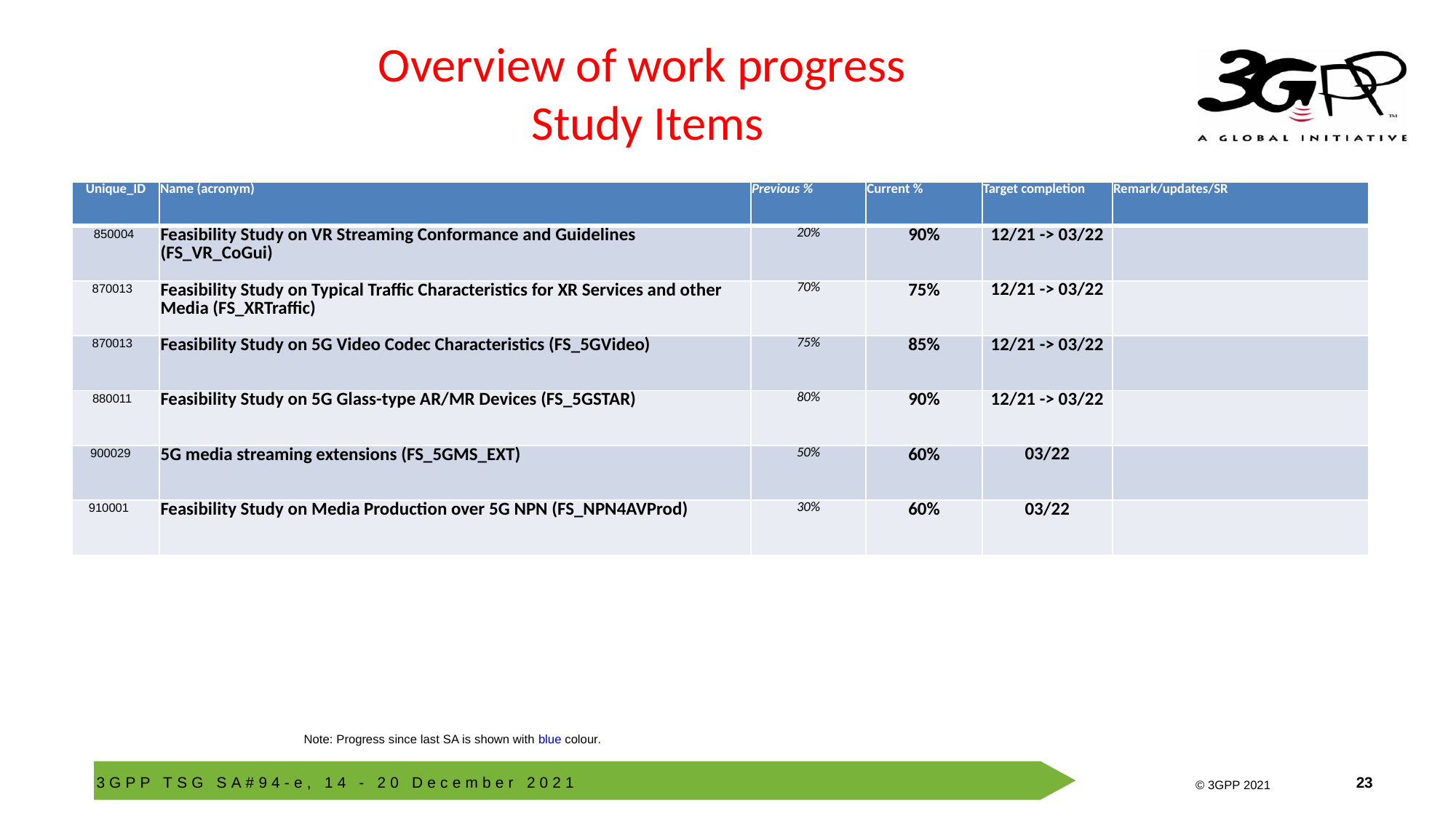

# Overview of work progress Study Items

| Unique\_ID | Name (acronym) | Previous % | Current % | Target completion | Remark/updates/SR |
| --- | --- | --- | --- | --- | --- |
| 850004 | Feasibility Study on VR Streaming Conformance and Guidelines (FS\_VR\_CoGui) | 20% | 90% | 12/21 -> 03/22 |  |
| 870013 | Feasibility Study on Typical Traffic Characteristics for XR Services and other Media (FS\_XRTraffic) | 70% | 75% | 12/21 -> 03/22 |  |
| 870013 | Feasibility Study on 5G Video Codec Characteristics (FS\_5GVideo) | 75% | 85% | 12/21 -> 03/22 |  |
| 880011 | Feasibility Study on 5G Glass-type AR/MR Devices (FS\_5GSTAR) | 80% | 90% | 12/21 -> 03/22 |  |
| 900029 | 5G media streaming extensions (FS\_5GMS\_EXT) | 50% | 60% | 03/22 |  |
| 910001 | Feasibility Study on Media Production over 5G NPN (FS\_NPN4AVProd) | 30% | 60% | 03/22 |  |
Note: Progress since last SA is shown with blue colour.